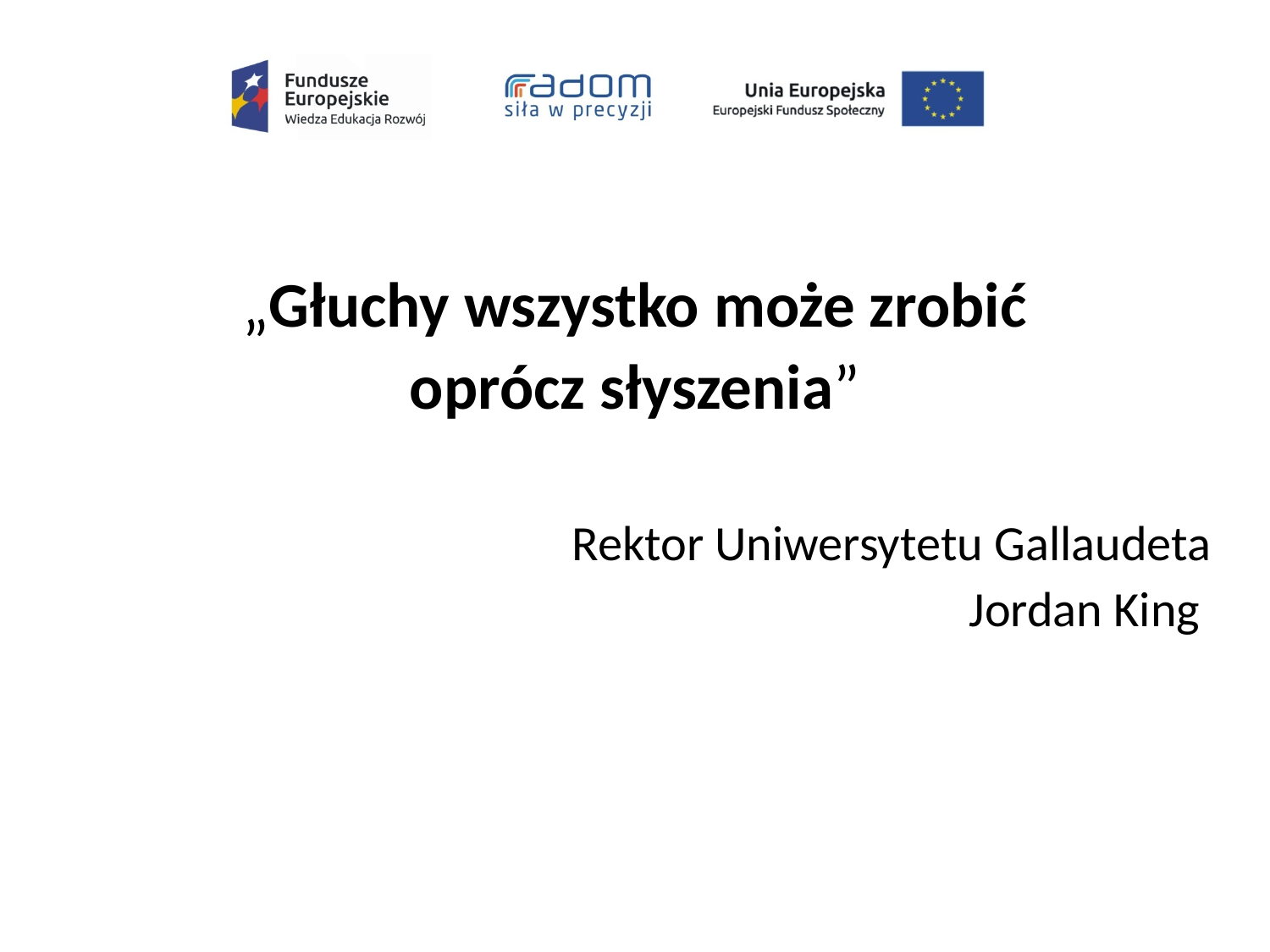

„Głuchy wszystko może zrobić
oprócz słyszenia”

Rektor Uniwersytetu Gallaudeta
Jordan King